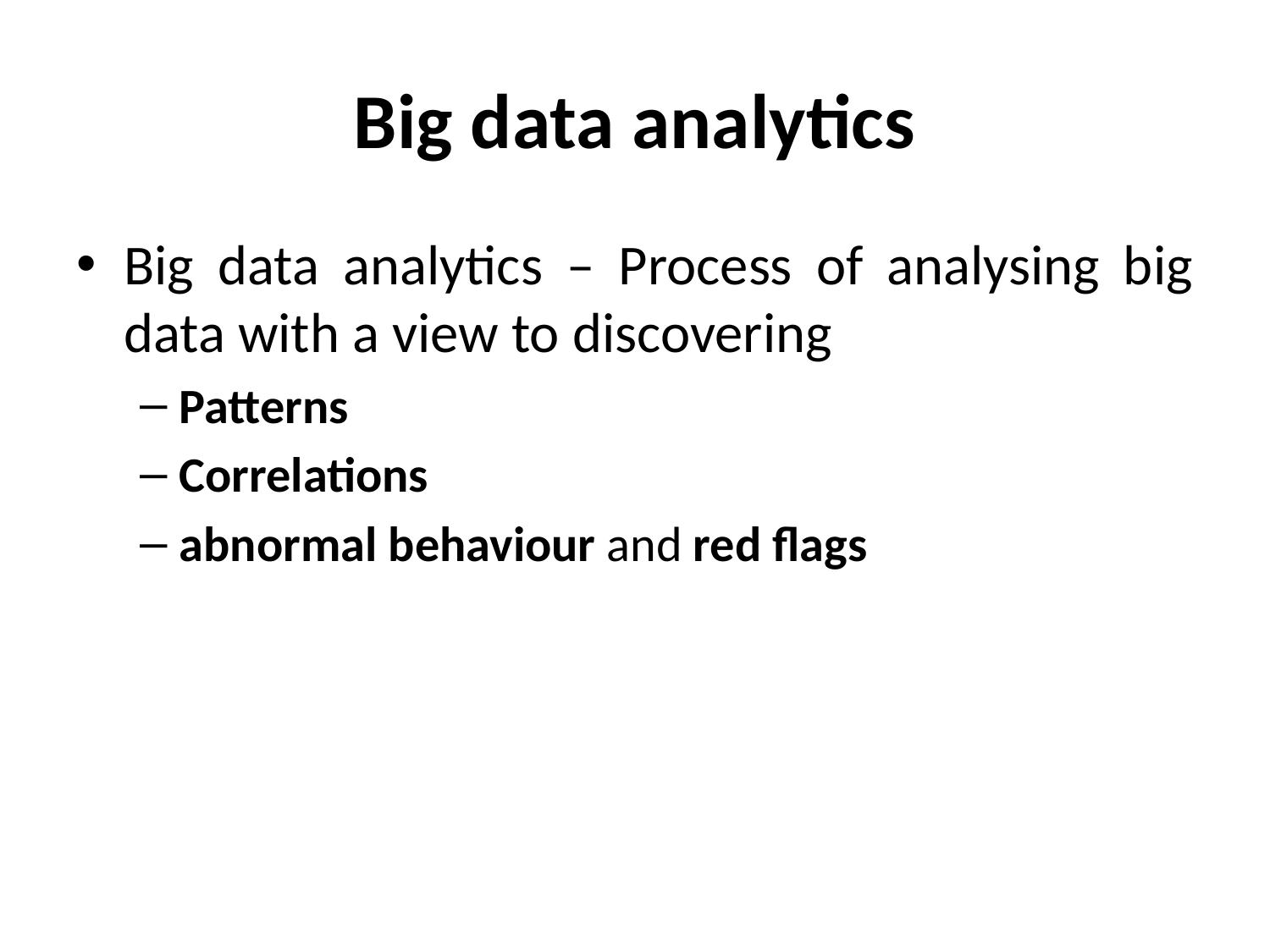

# Big data analytics
Big data analytics – Process of analysing big data with a view to discovering
Patterns
Correlations
abnormal behaviour and red flags